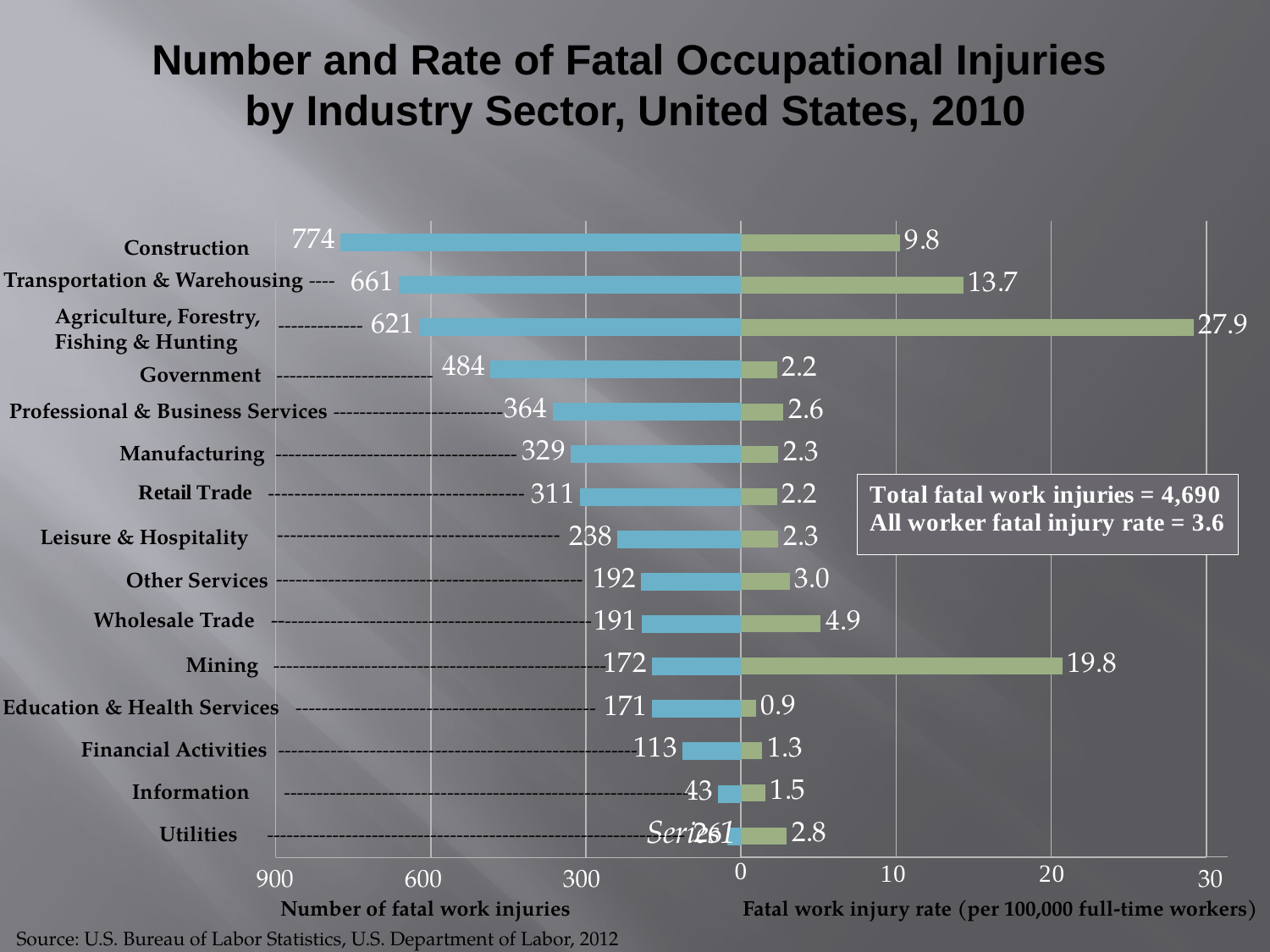

# Number and Rate of Fatal Occupational Injuries by Industry Sector, United States, 2010

[unsupported chart]

[unsupported chart]

Construction
Transportation & Warehousing ----
Agriculture, Forestry,
Fishing & Hunting
-------------

Government   ------------------------
Professional & Business Services --------------------------
  -------------------------------------
Manufacturing
Leisure & Hospitality
Other Services
-----------------------------------------------
Wholesale Trade   -------------------------------------------------
Mining   ---------------------------------------------------
   Education & Health Services   ----------------------------------------------
Financial Activities  -------------------------------------------------------
  Information       --------------------------------------------------------------
Utilities      ----------------------------------------------------------------
900
600
300
30
Number of fatal work injuries
Fatal work injury rate (per 100,000 full-time workers)
   Source: U.S. Bureau of Labor Statistics, U.S. Department of Labor, 2012